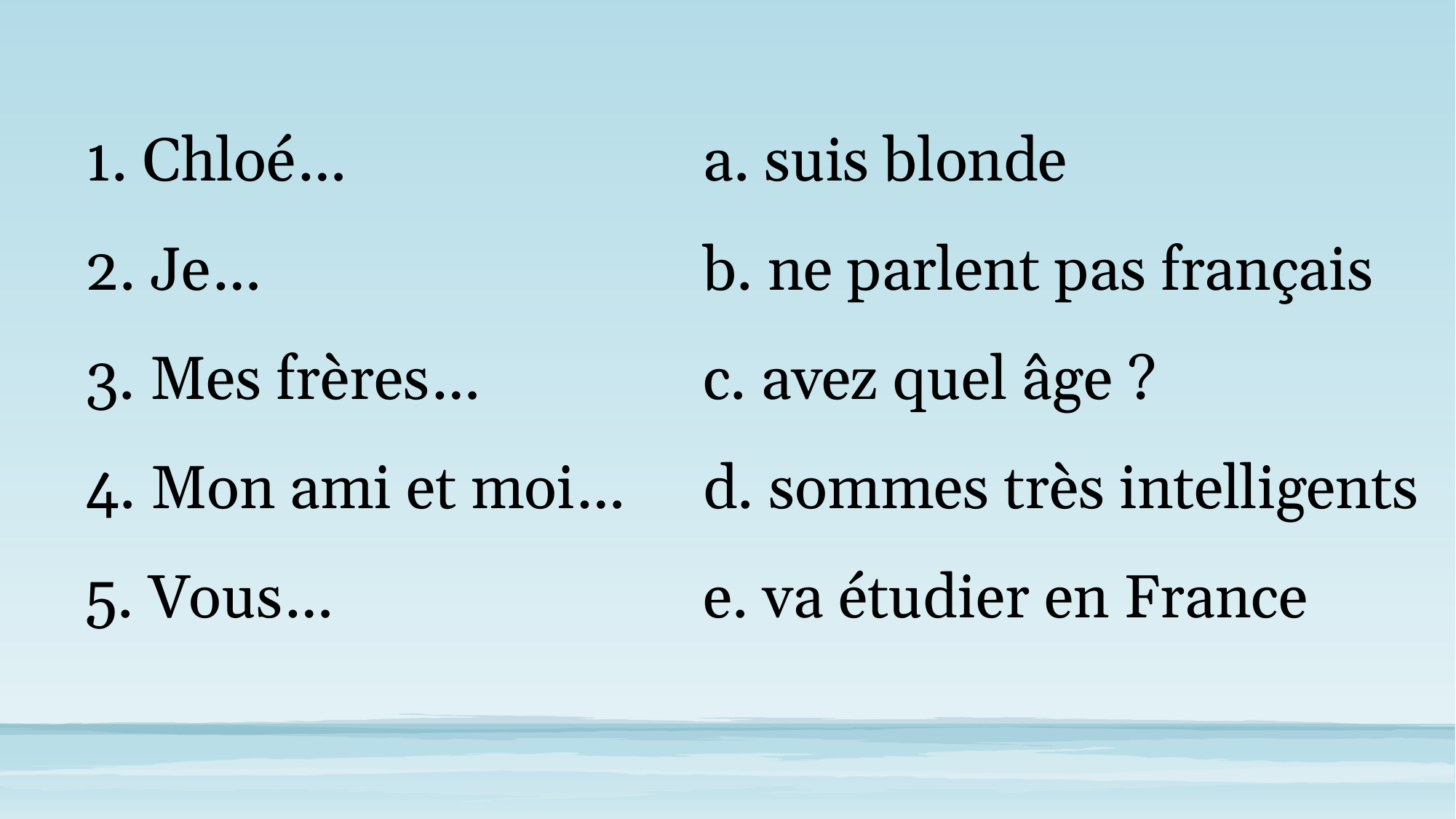

Chloé…
 Je…
 Mes frères…
 Mon ami et moi…
 Vous…
a. suis blonde
b. ne parlent pas français
c. avez quel âge ?
d. sommes très intelligents
e. va étudier en France